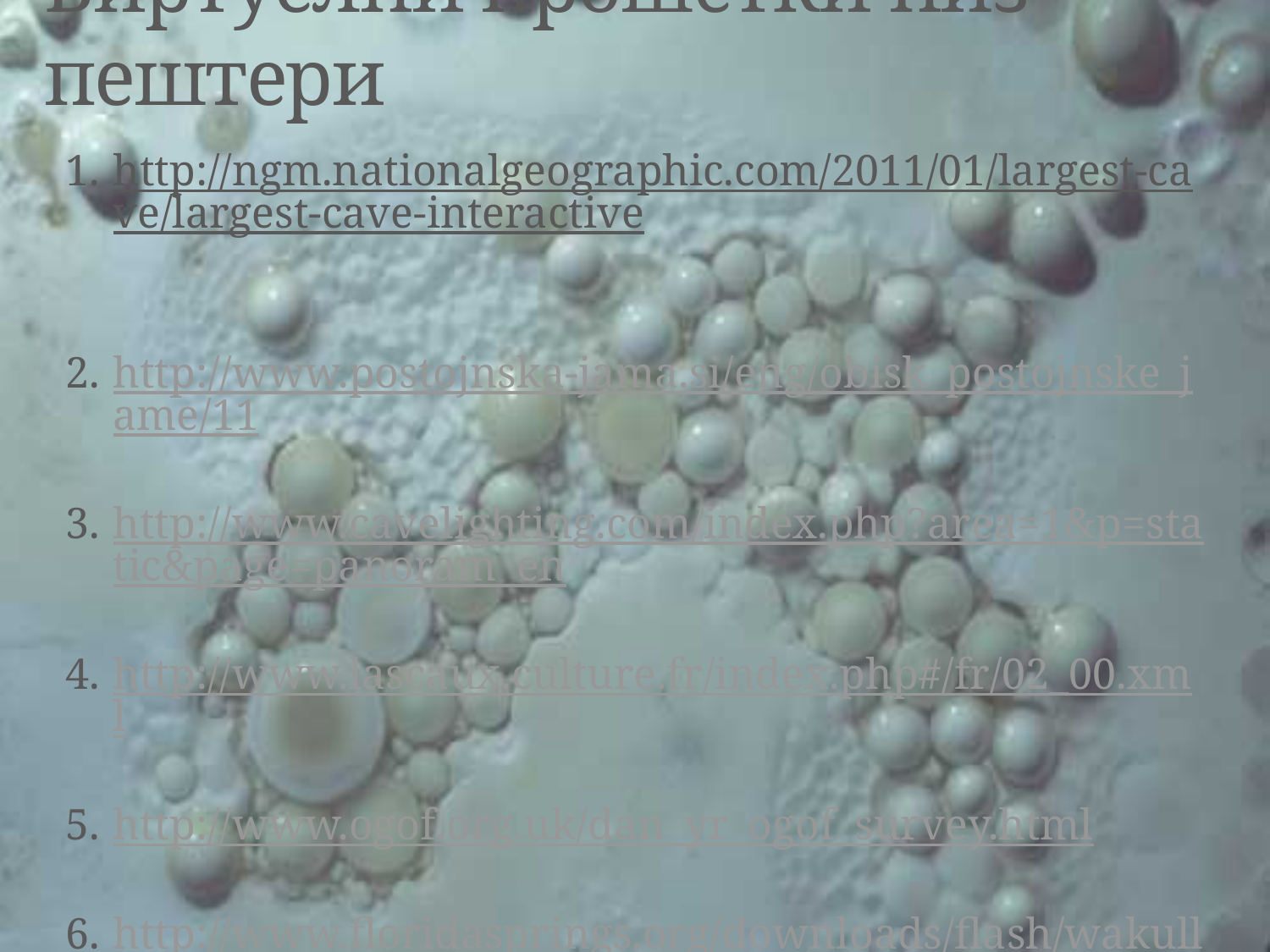

# Виртуелни прошетки низ пештери
http://ngm.nationalgeographic.com/2011/01/largest-cave/largest-cave-interactive

http://www.postojnska-jama.si/eng/obisk_postojnske_jame/11

http://www.cavelighting.com/index.php?area=1&p=static&page=panoram_en

http://www.lascaux.culture.fr/index.php#/fr/02_00.xml

http://www.ogof.org.uk/dan_yr_ogof_survey.html

http://www.floridasprings.org/downloads/flash/wakulla_main/virtdive.swf